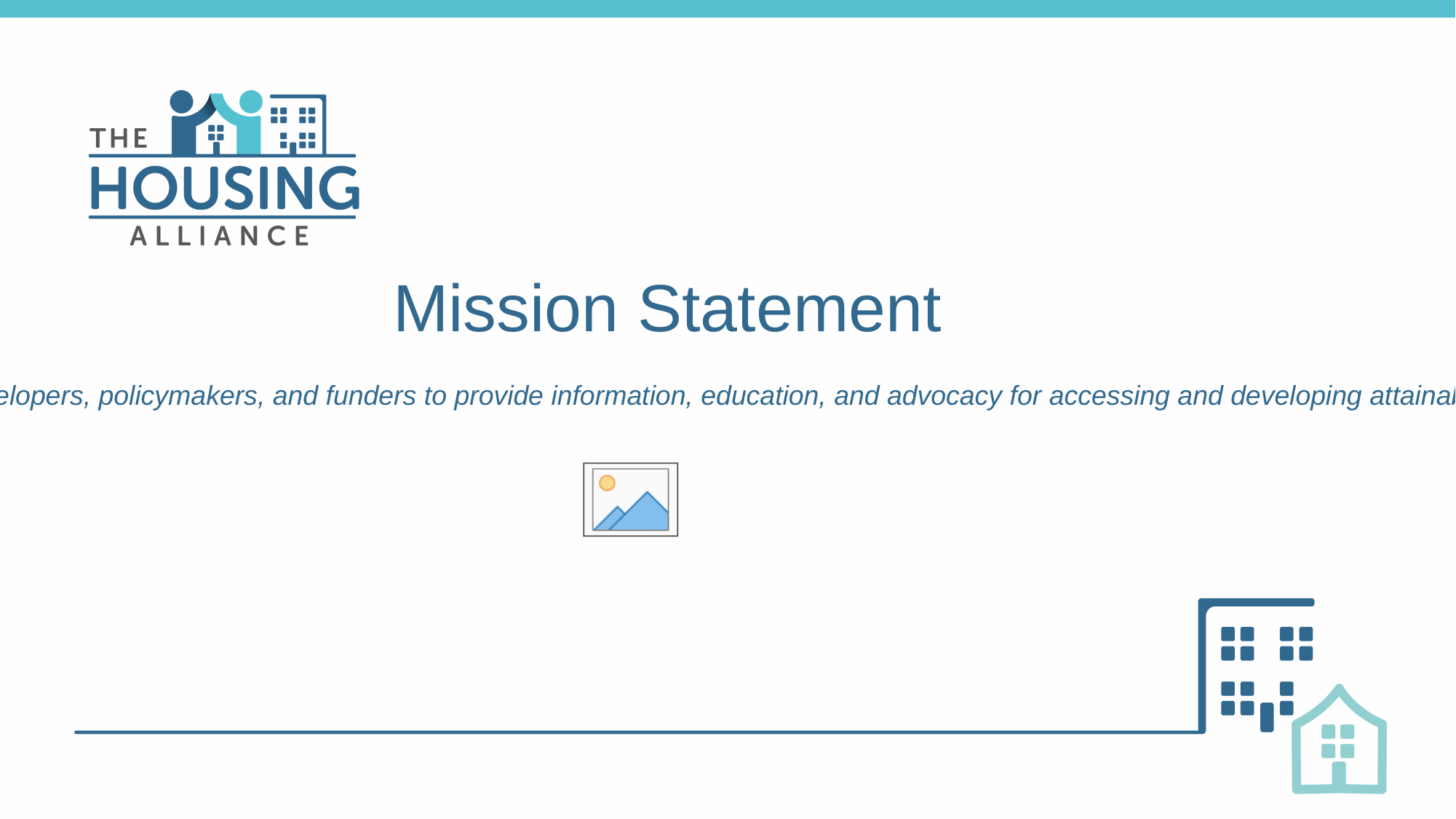

# Mission Statement

“Our mission is to unite residents, developers, policymakers, and funders to provide information, education, and advocacy for accessing and developing attainable housing solutions.”